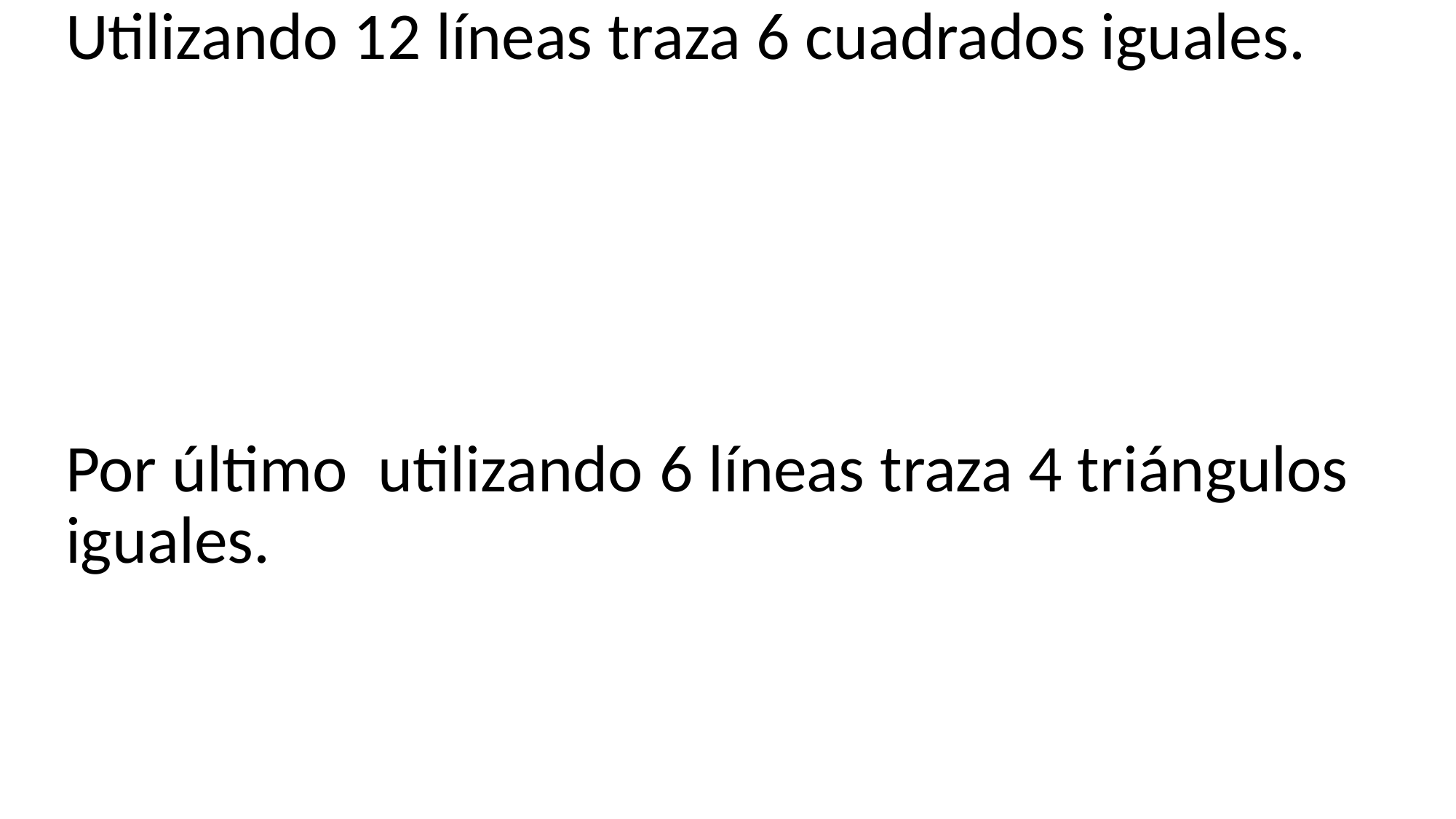

# Utilizando 12 líneas traza 6 cuadrados iguales. Por último  utilizando 6 líneas traza 4 triángulos iguales.